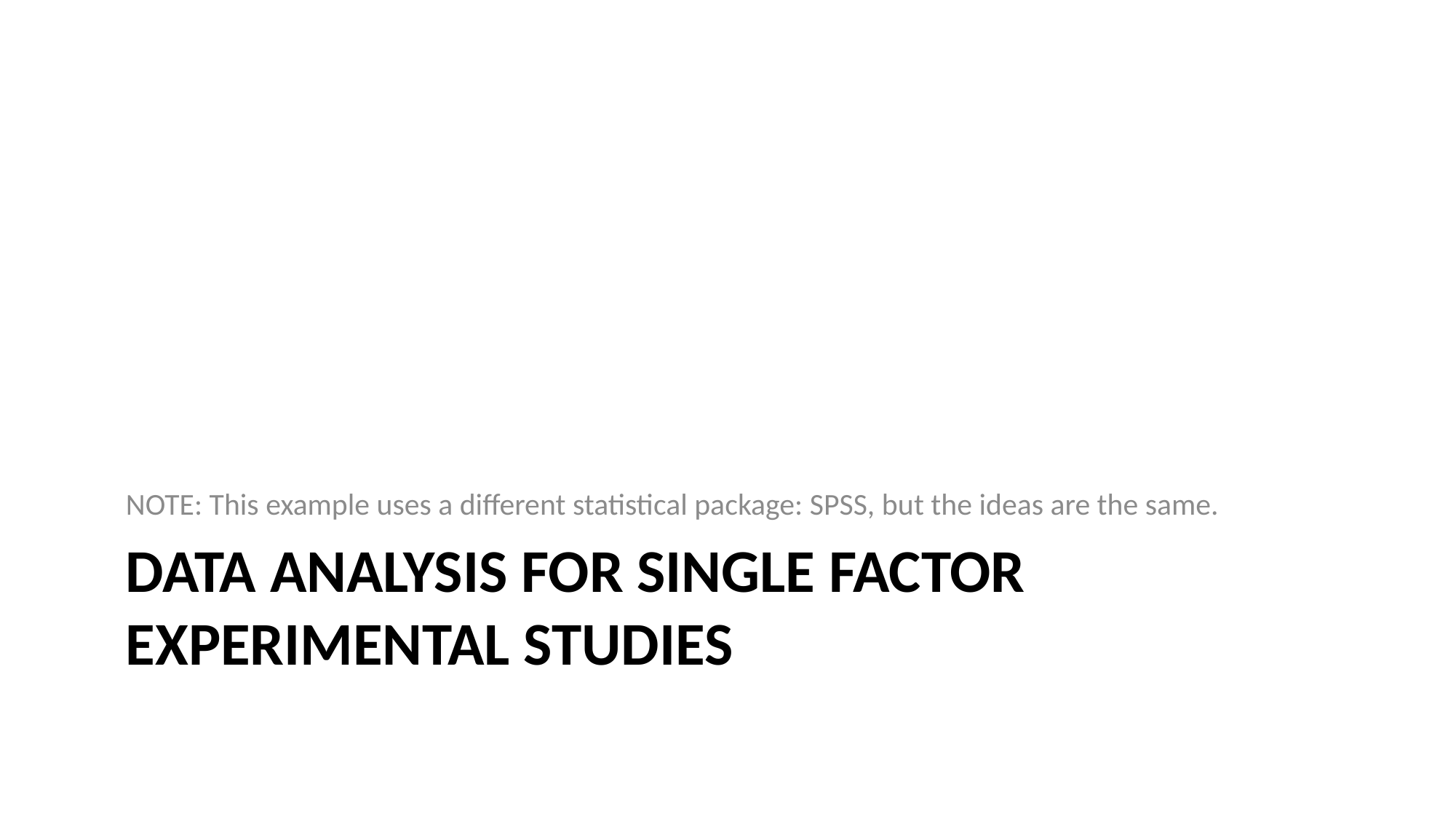

NOTE: This example uses a different statistical package: SPSS, but the ideas are the same.
# Data Analysis for single factor experimental studies